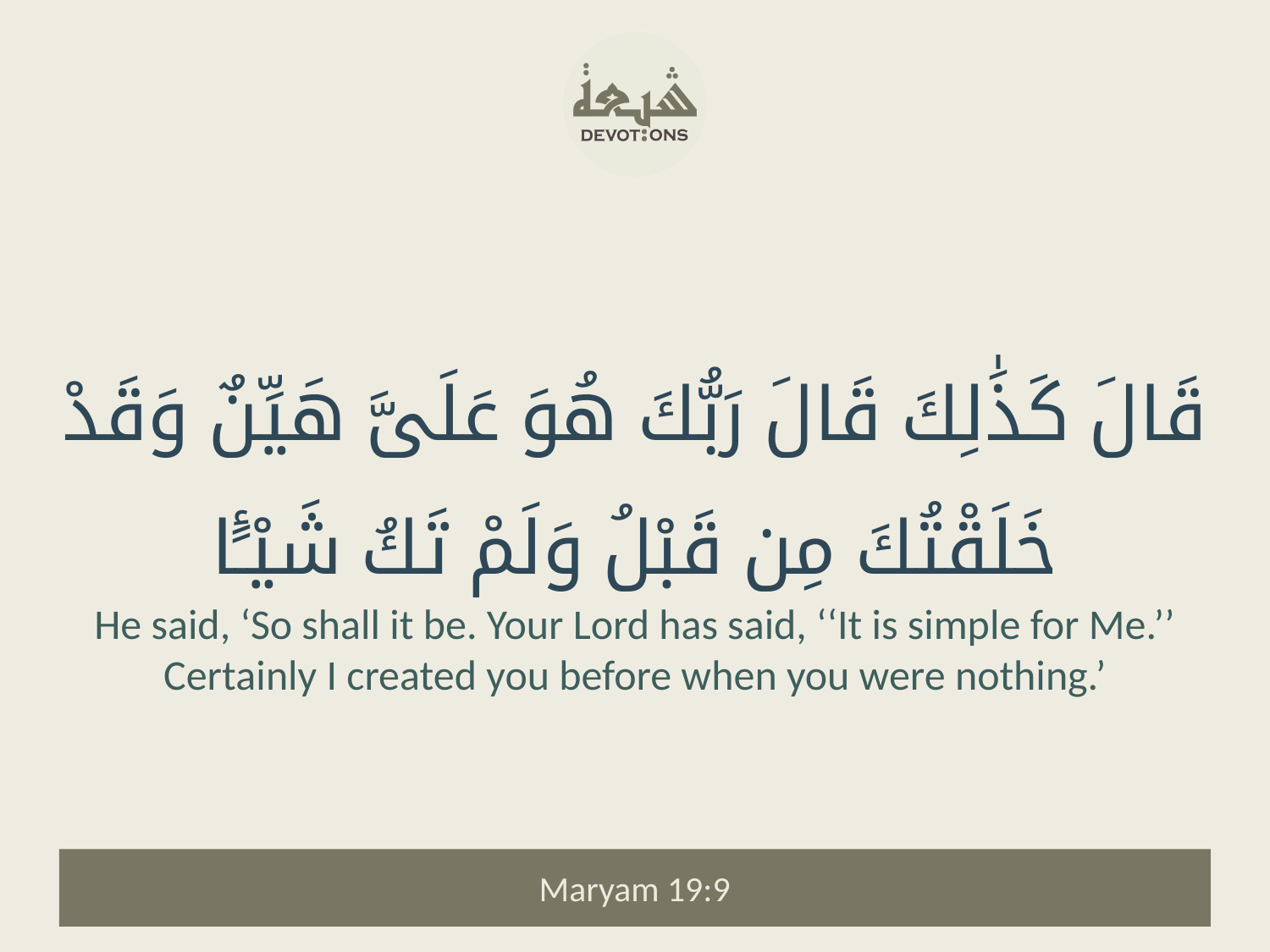

قَالَ كَذَٰلِكَ قَالَ رَبُّكَ هُوَ عَلَىَّ هَيِّنٌ وَقَدْ خَلَقْتُكَ مِن قَبْلُ وَلَمْ تَكُ شَيْـًٔا
He said, ‘So shall it be. Your Lord has said, ‘‘It is simple for Me.’’ Certainly I created you before when you were nothing.’
Maryam 19:9